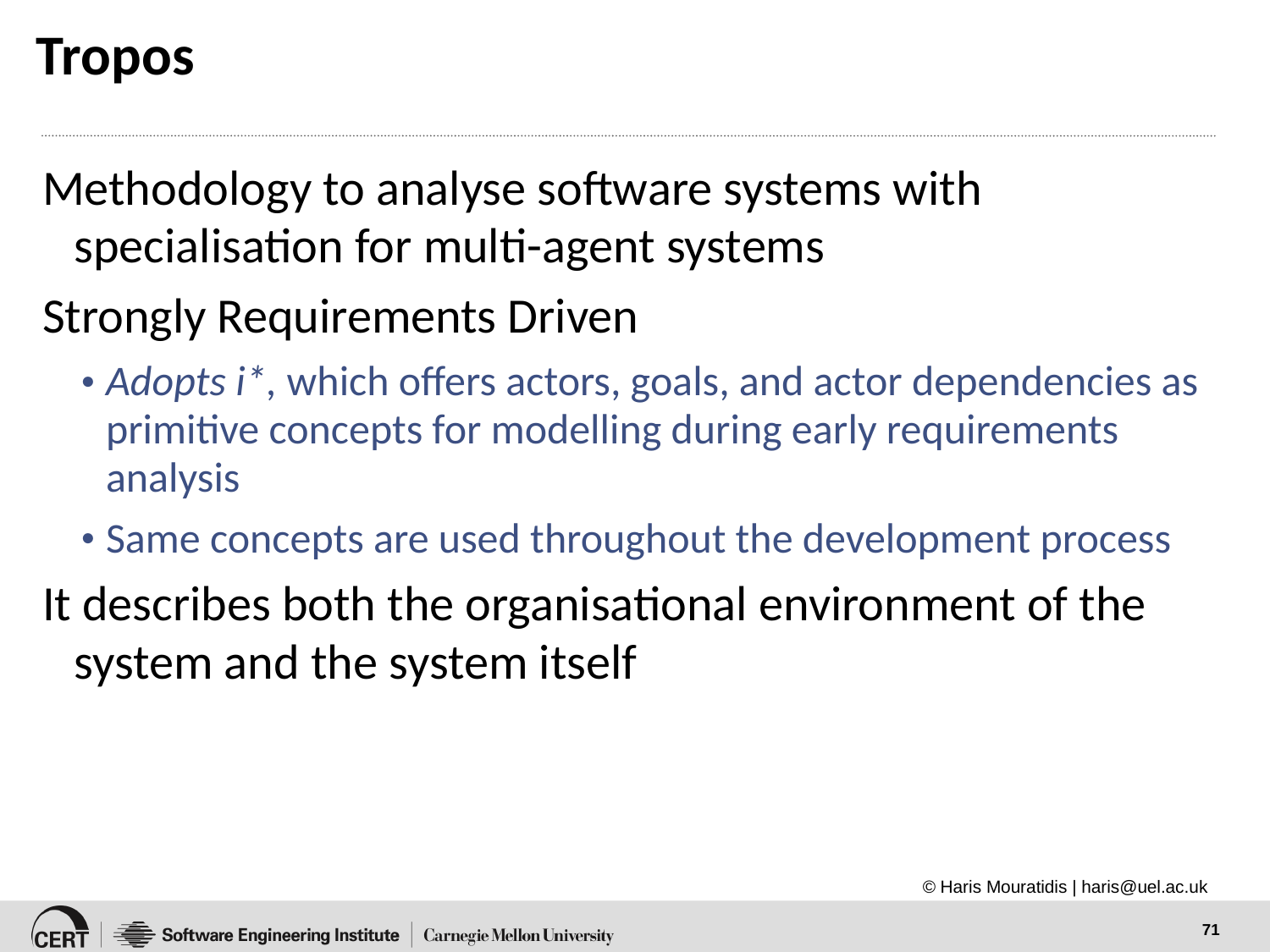

# Tropos
Methodology to analyse software systems with specialisation for multi-agent systems
Strongly Requirements Driven
Adopts i*, which offers actors, goals, and actor dependencies as primitive concepts for modelling during early requirements analysis
Same concepts are used throughout the development process
It describes both the organisational environment of the system and the system itself

© Haris Mouratidis | haris@uel.ac.uk